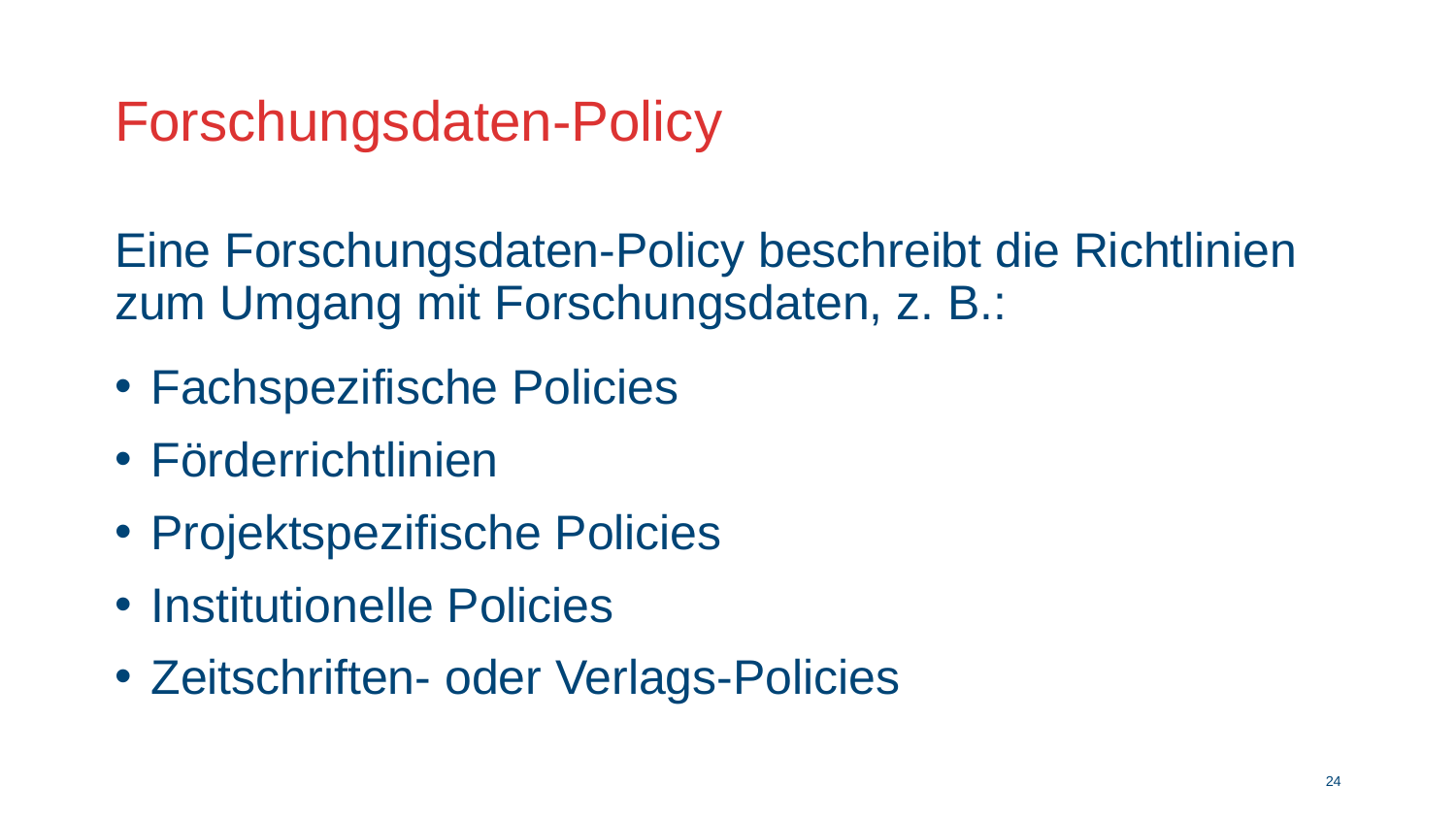

# Forschungsdaten-Policy
Eine Forschungsdaten-Policy beschreibt die Richtlinien zum Umgang mit Forschungsdaten, z. B.:
Fachspezifische Policies
Förderrichtlinien
Projektspezifische Policies
Institutionelle Policies
Zeitschriften- oder Verlags-Policies

24